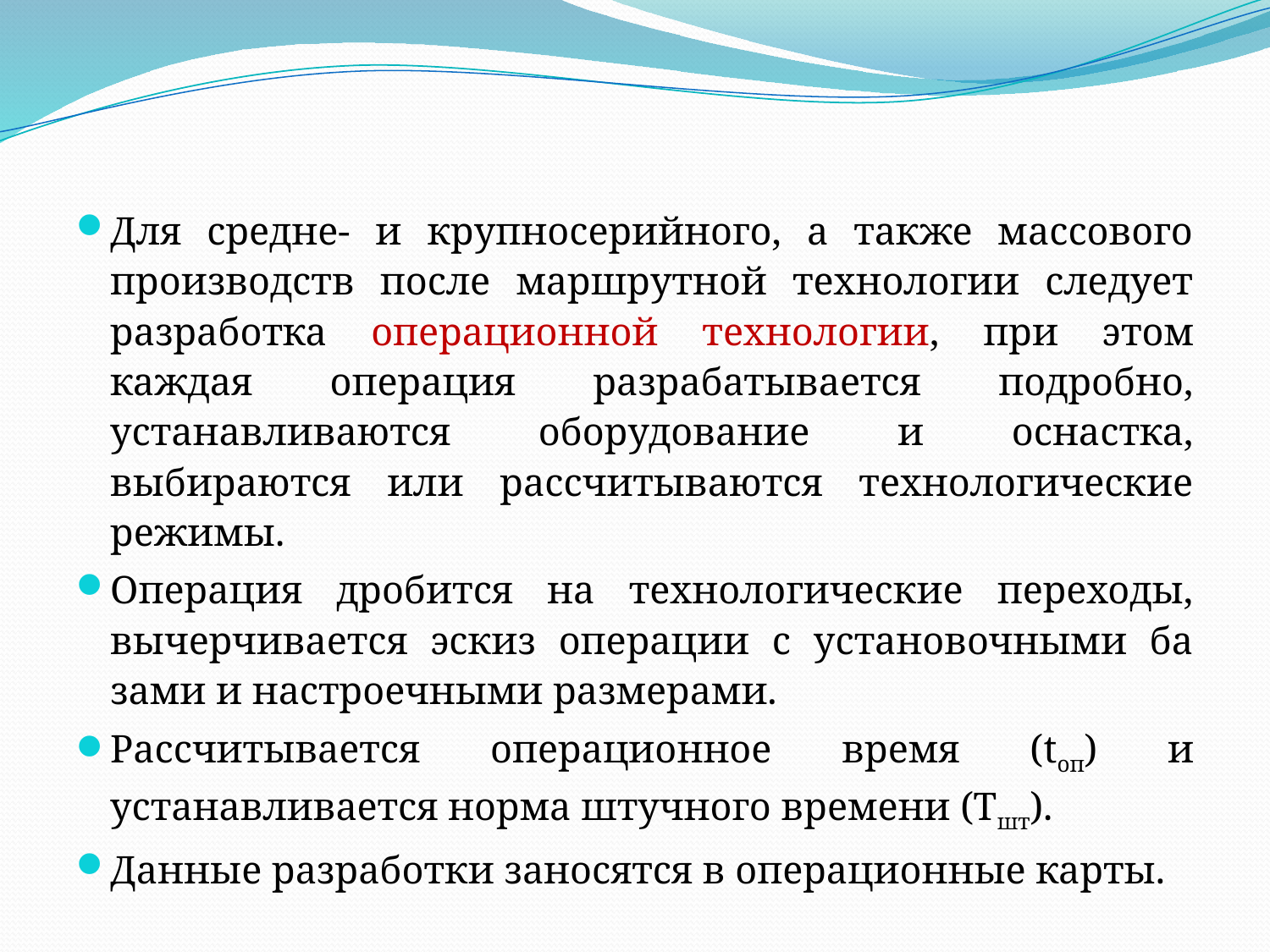

Для средне- и крупносерийного, а также массового производств после маршрутной технологии следует разработка операционной технологии, при этом каждая операция разрабатывается подробно, устанавливаются оборудование и оснастка, выбираются или рассчитываются технологические режимы.
Операция дробится на технологические переходы, вычерчивается эскиз операции с установочными ба­зами и настроечными размерами.
Рассчитывается операционное время (tоп) и устанавливается норма штучного времени (Тшт).
Данные раз­работки заносятся в операционные карты.